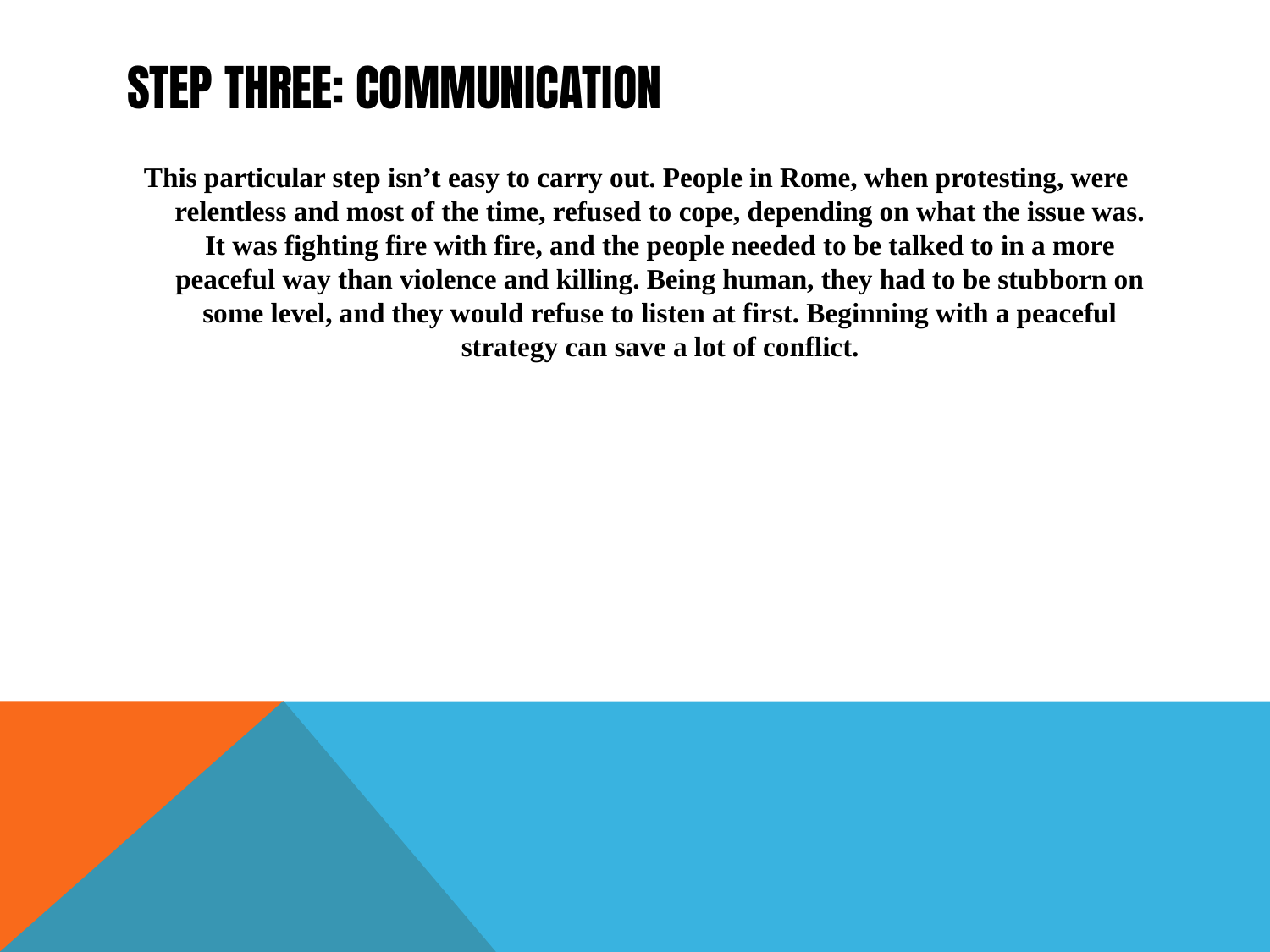

# STEP THREE: COMMUNICATION
This particular step isn’t easy to carry out. People in Rome, when protesting, were relentless and most of the time, refused to cope, depending on what the issue was. It was fighting fire with fire, and the people needed to be talked to in a more peaceful way than violence and killing. Being human, they had to be stubborn on some level, and they would refuse to listen at first. Beginning with a peaceful strategy can save a lot of conflict.